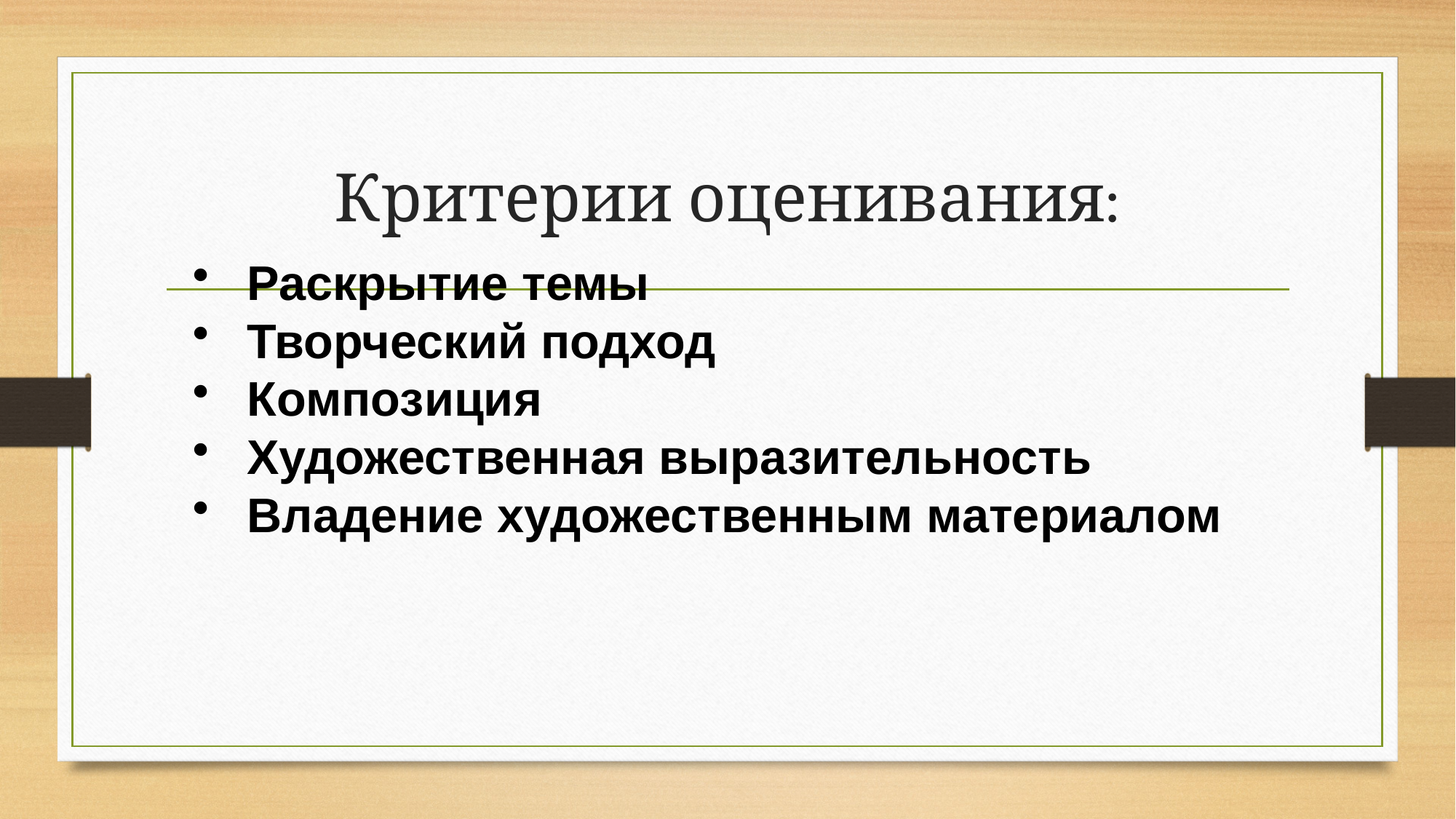

# Критерии оценивания:
Раскрытие темы
Творческий подход
Композиция
Художественная выразительность
Владение художественным материалом